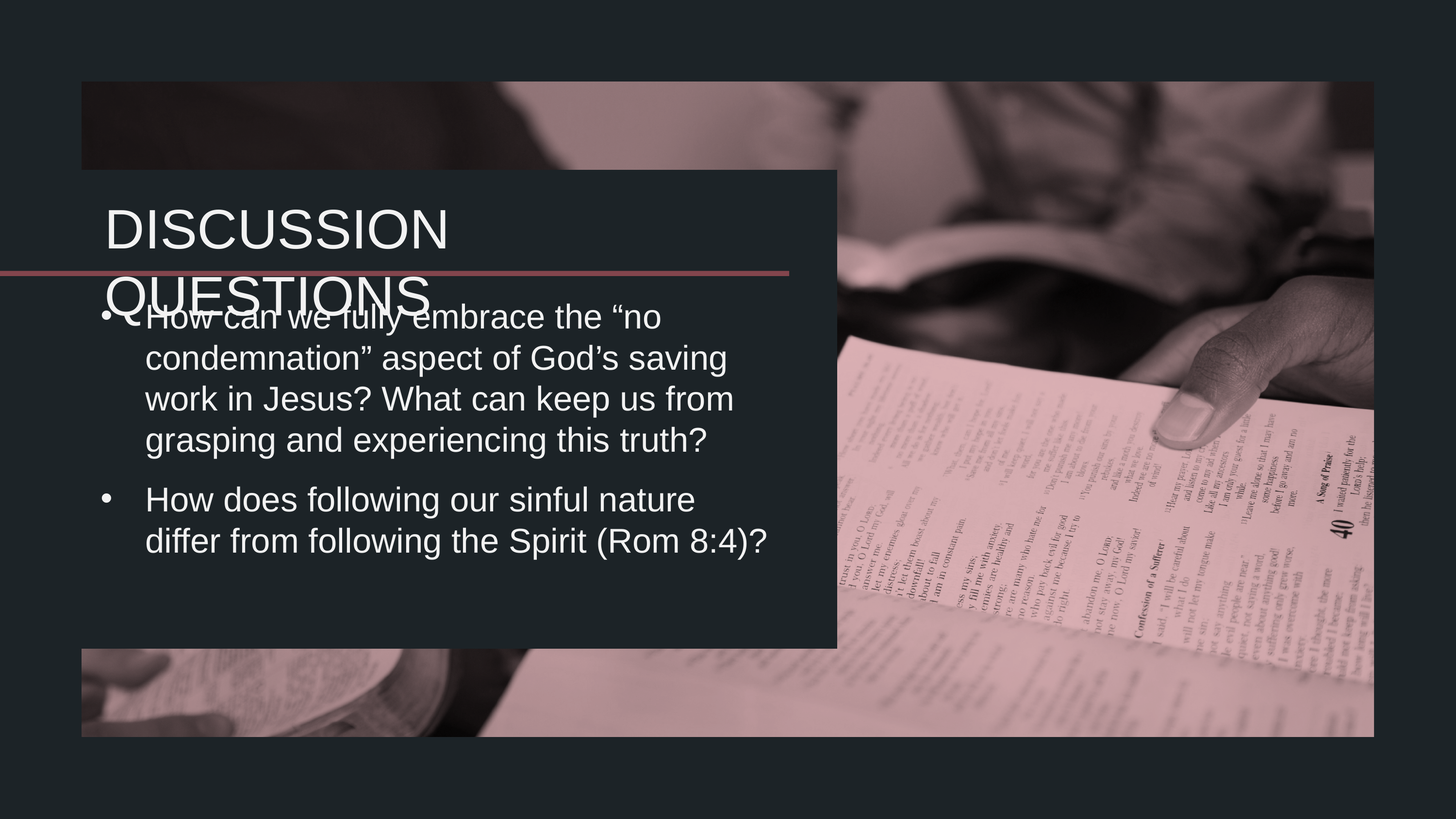

How can we fully embrace the “no condemnation” aspect of God’s saving work in Jesus? What can keep us from grasping and experiencing this truth?
How does following our sinful nature differ from following the Spirit (Rom 8:4)?